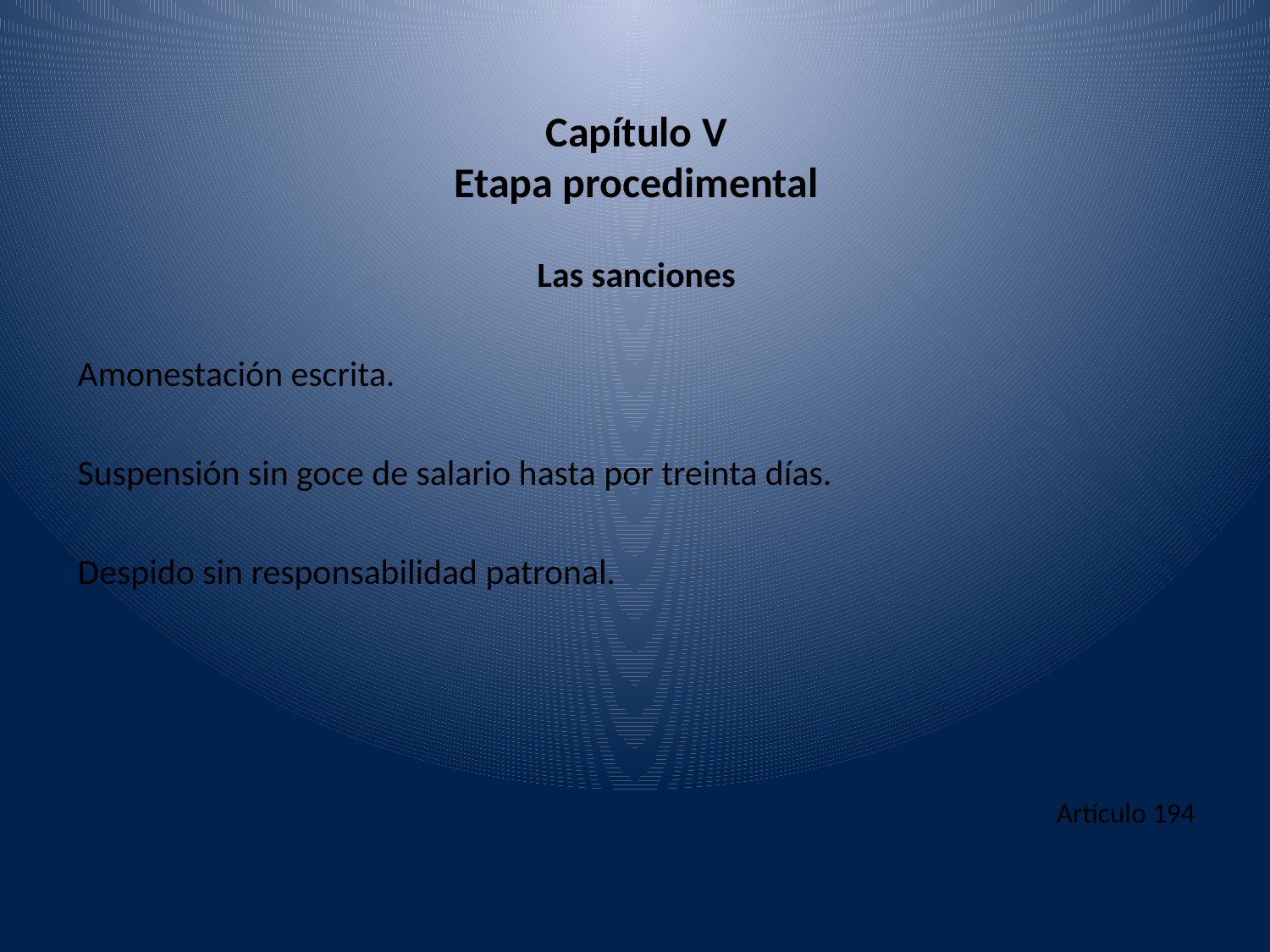

# Capítulo V Etapa procedimental
Las sanciones

Amonestación escrita.

Suspensión sin goce de salario hasta por treinta días.

Despido sin responsabilidad patronal.

Artículo 194